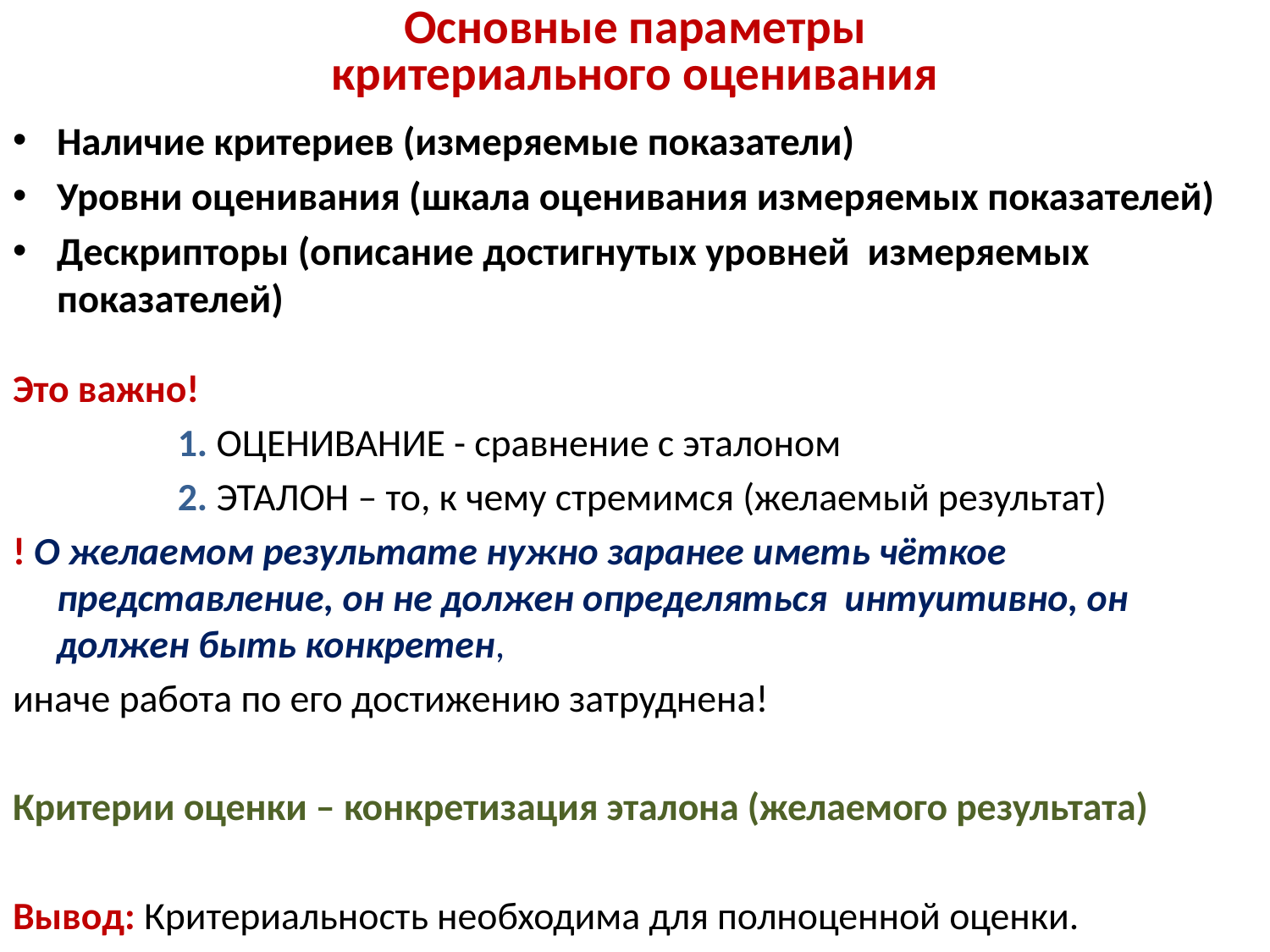

# Основные параметры критериального оценивания
Наличие критериев (измеряемые показатели)
Уровни оценивания (шкала оценивания измеряемых показателей)
Дескрипторы (описание достигнутых уровней  измеряемых показателей)

Это важно!
                   1. ОЦЕНИВАНИЕ - сравнение с эталоном
                   2. ЭТАЛОН – то, к чему стремимся (желаемый результат)
! О желаемом результате нужно заранее иметь чёткое представление, он не должен определяться  интуитивно, он должен быть конкретен,
иначе работа по его достижению затруднена!

Критерии оценки – конкретизация эталона (желаемого результата)

Вывод: Критериальность необходима для полноценной оценки.